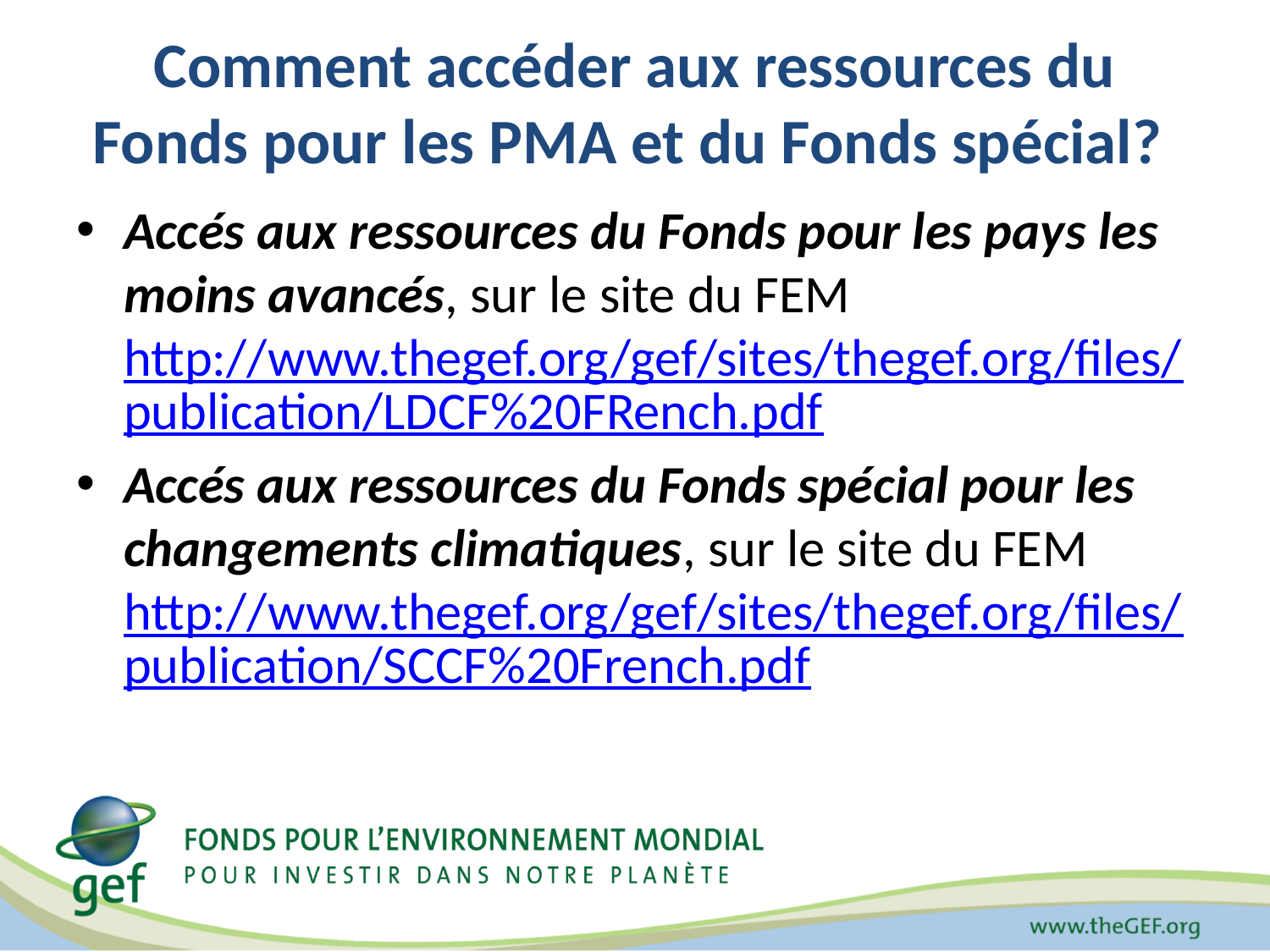

# Comment accéder aux ressources du Fonds pour les PMA et du Fonds spécial?
Accés aux ressources du Fonds pour les pays les moins avancés, sur le site du FEM http://www.thegef.org/gef/sites/thegef.org/files/publication/LDCF%20FRench.pdf
Accés aux ressources du Fonds spécial pour les changements climatiques, sur le site du FEM http://www.thegef.org/gef/sites/thegef.org/files/publication/SCCF%20French.pdf